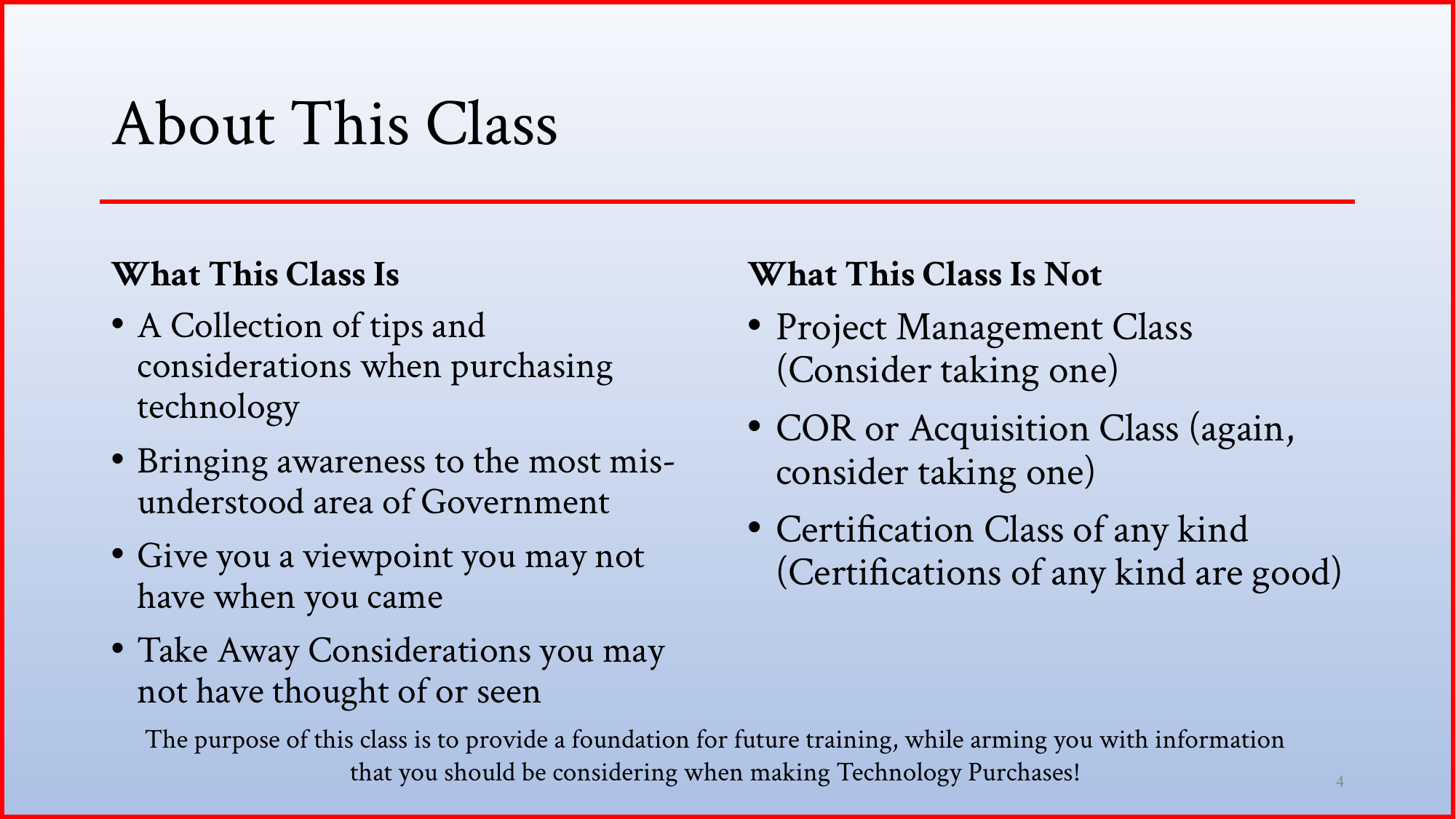

# About This Class
What This Class Is
What This Class Is Not
A Collection of tips and considerations when purchasing technology
Bringing awareness to the most mis-understood area of Government
Give you a viewpoint you may not have when you came
Take Away Considerations you may not have thought of or seen
Project Management Class (Consider taking one)
COR or Acquisition Class (again, consider taking one)
Certification Class of any kind (Certifications of any kind are good)

The purpose of this class is to provide a foundation for future training, while arming you with information
that you should be considering when making Technology Purchases!
4